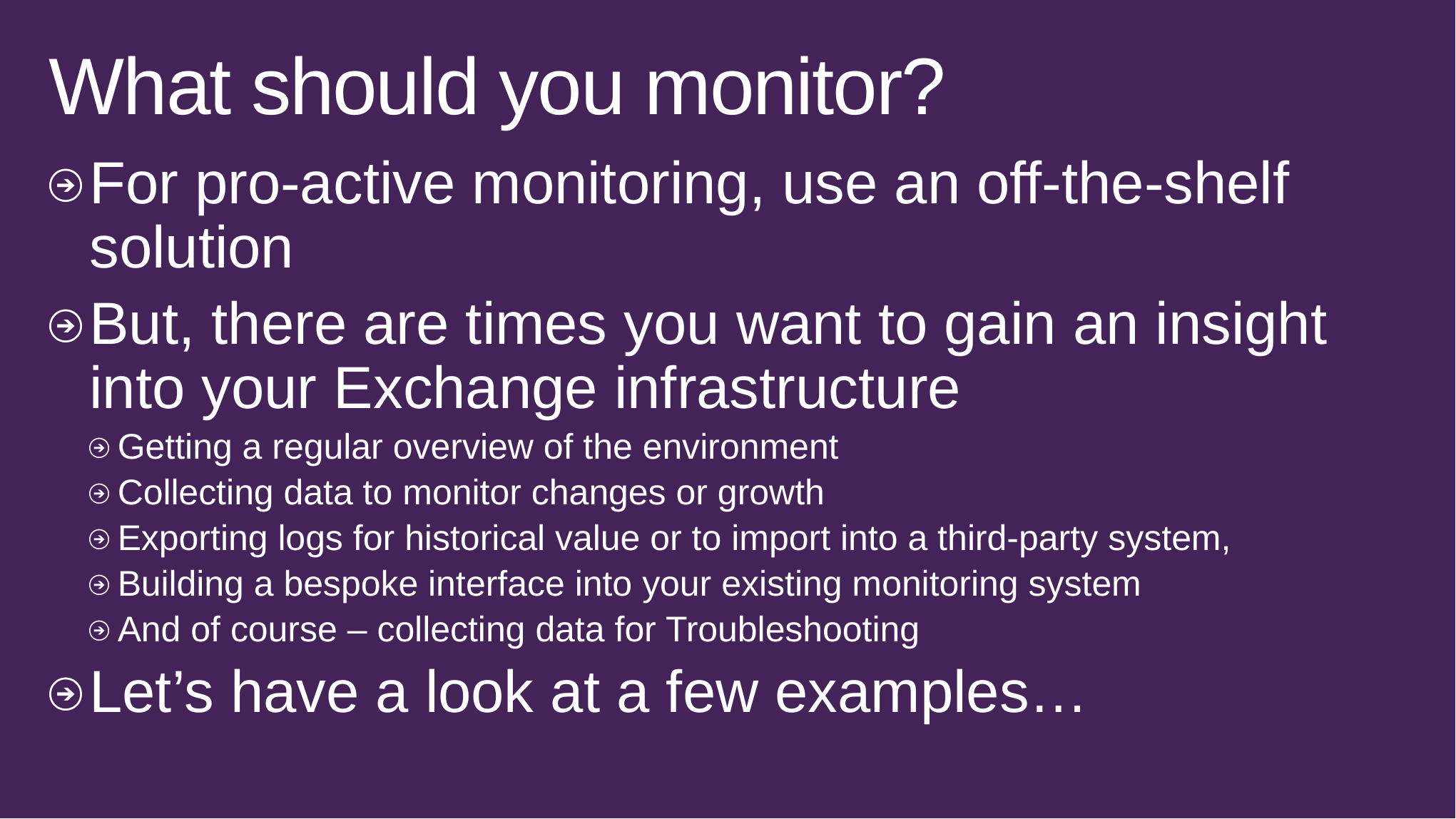

# What should you monitor?
For pro-active monitoring, use an off-the-shelf solution
But, there are times you want to gain an insight into your Exchange infrastructure
Getting a regular overview of the environment
Collecting data to monitor changes or growth
Exporting logs for historical value or to import into a third-party system,
Building a bespoke interface into your existing monitoring system
And of course – collecting data for Troubleshooting
Let’s have a look at a few examples…